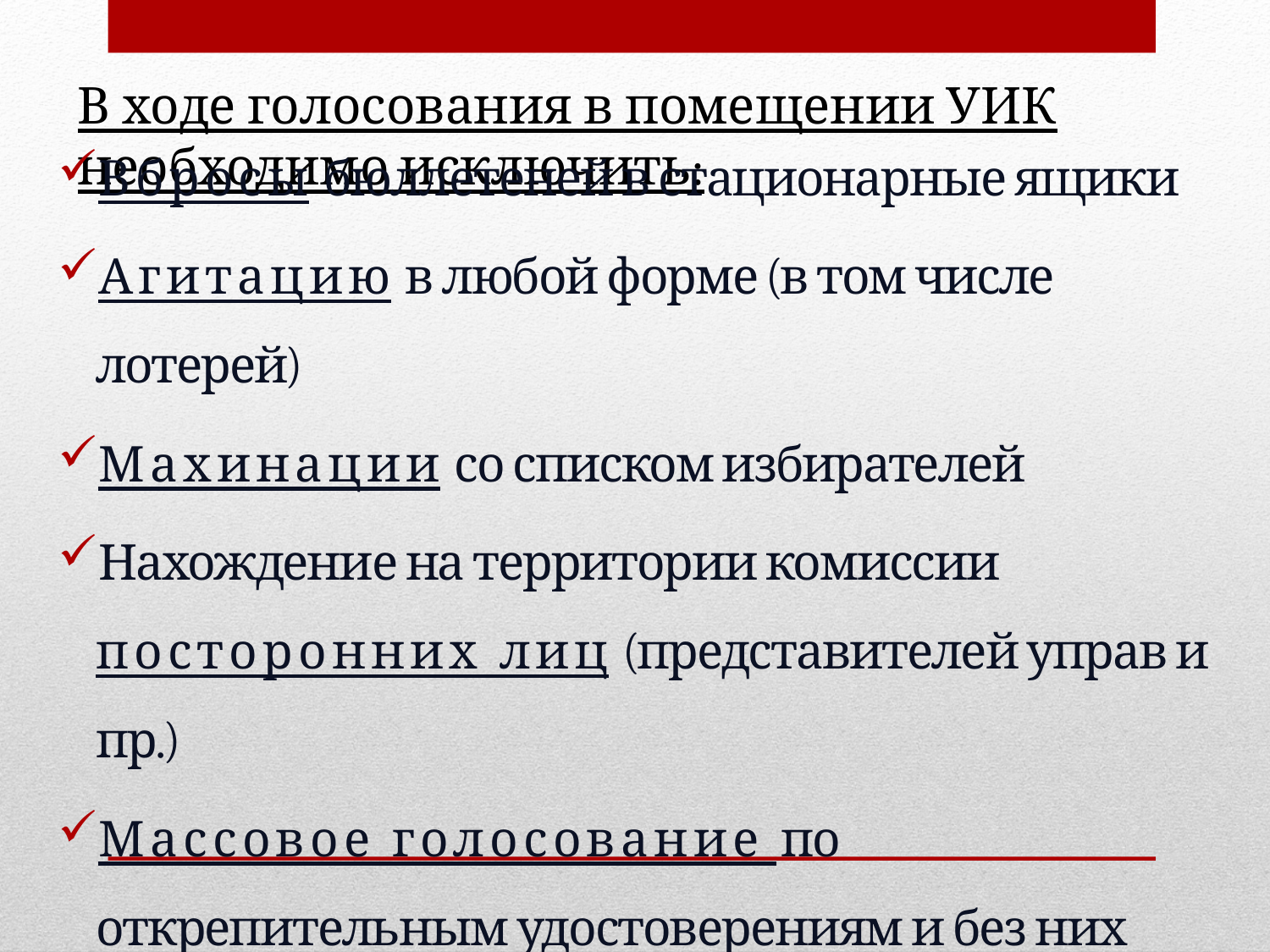

# В ходе голосования в помещении УИК необходимо исключить:
Вбросы бюллетеней в стационарные ящики
Агитацию в любой форме (в том числе лотерей)
Махинации со списком избирателей
Нахождение на территории комиссии посторонних лиц (представителей управ и пр.)
Массовое голосование по открепительным удостоверениям и без них